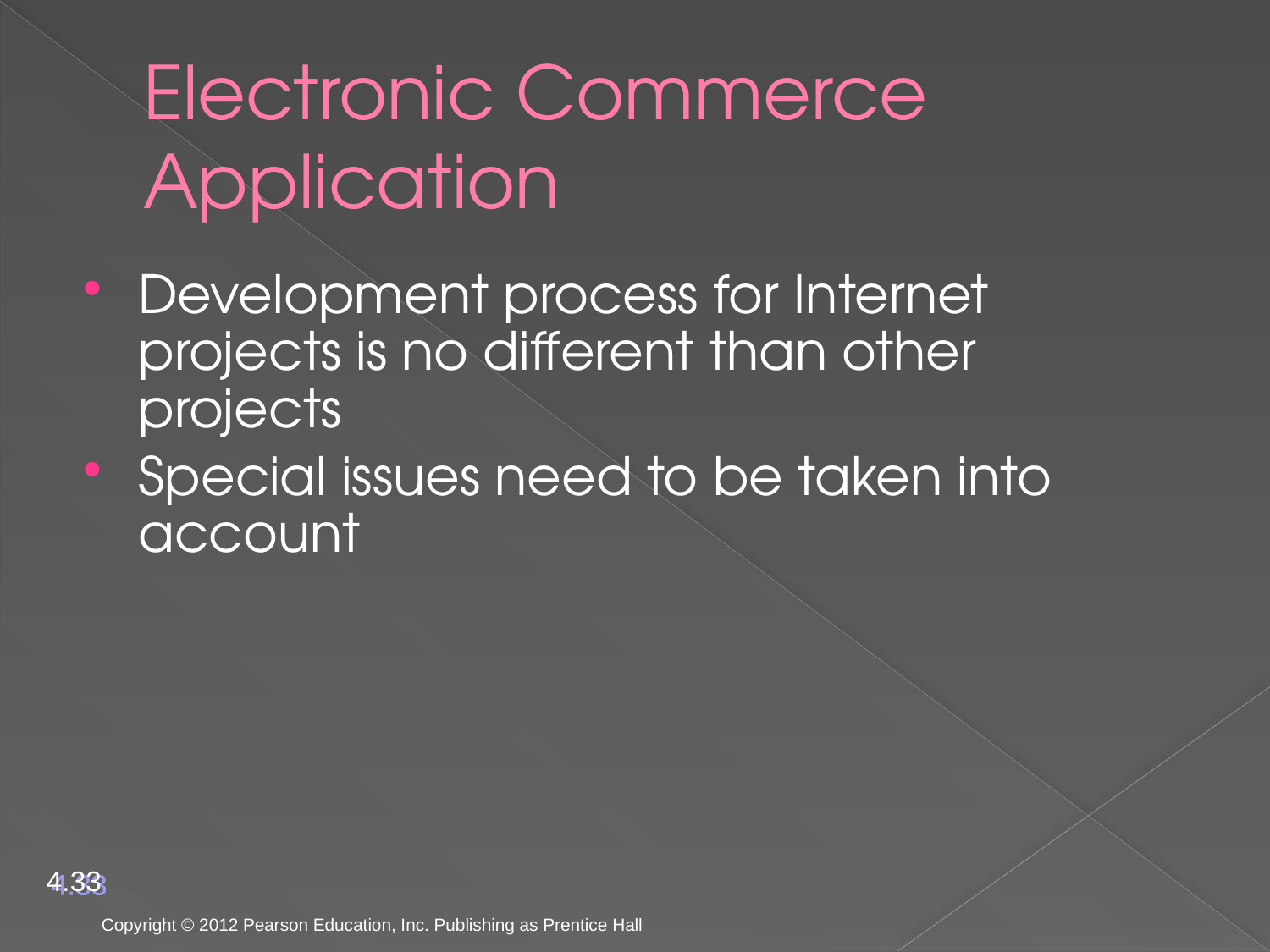

# Electronic Commerce Application
Development process for Internet projects is no different than other projects
Special issues need to be taken into account
4.33
Copyright © 2012 Pearson Education, Inc. Publishing as Prentice Hall